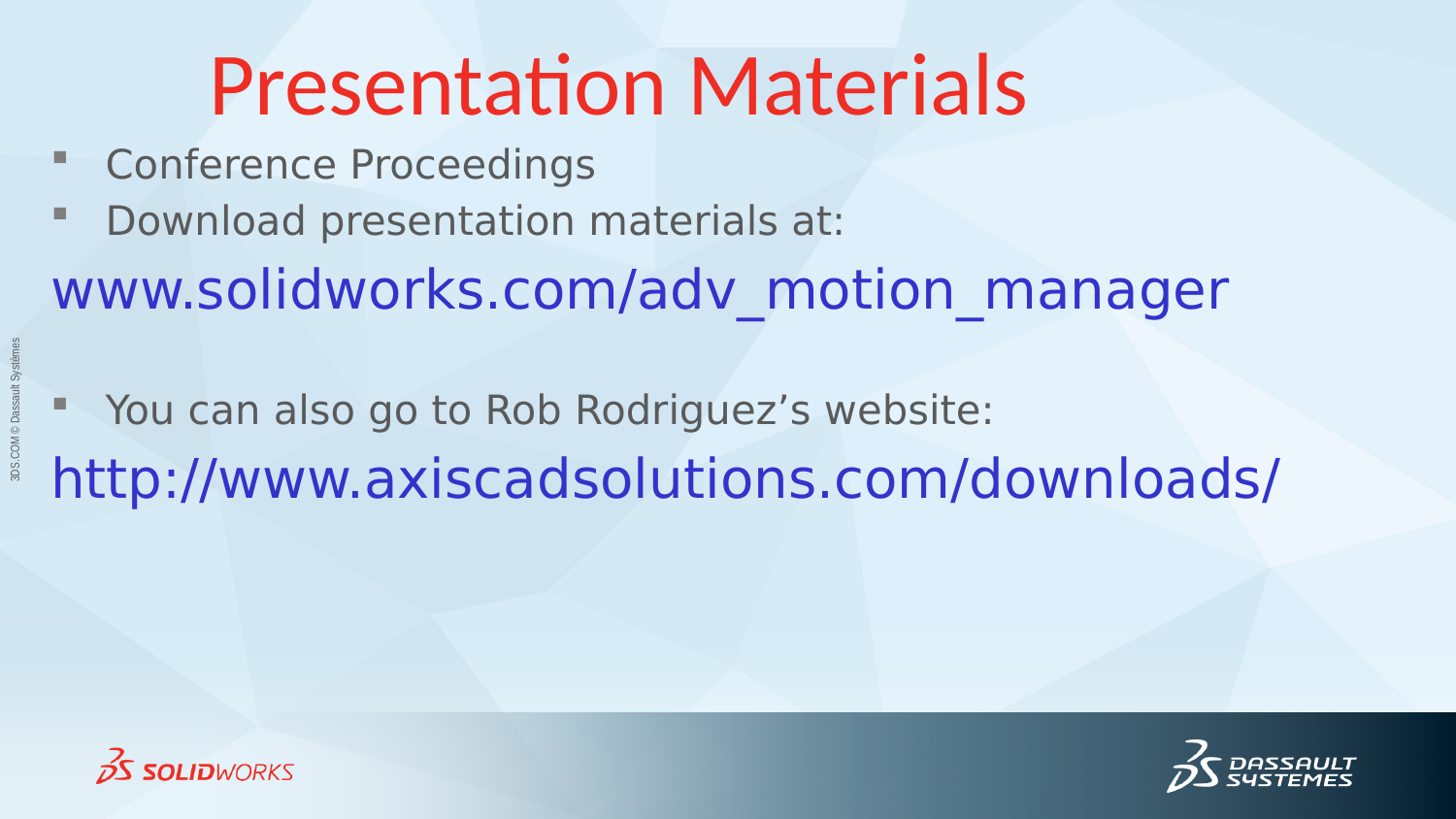

# Presentation Materials
Conference Proceedings
Download presentation materials at:
www.solidworks.com/adv_motion_manager

You can also go to Rob Rodriguez’s website:
http://www.axiscadsolutions.com/downloads/